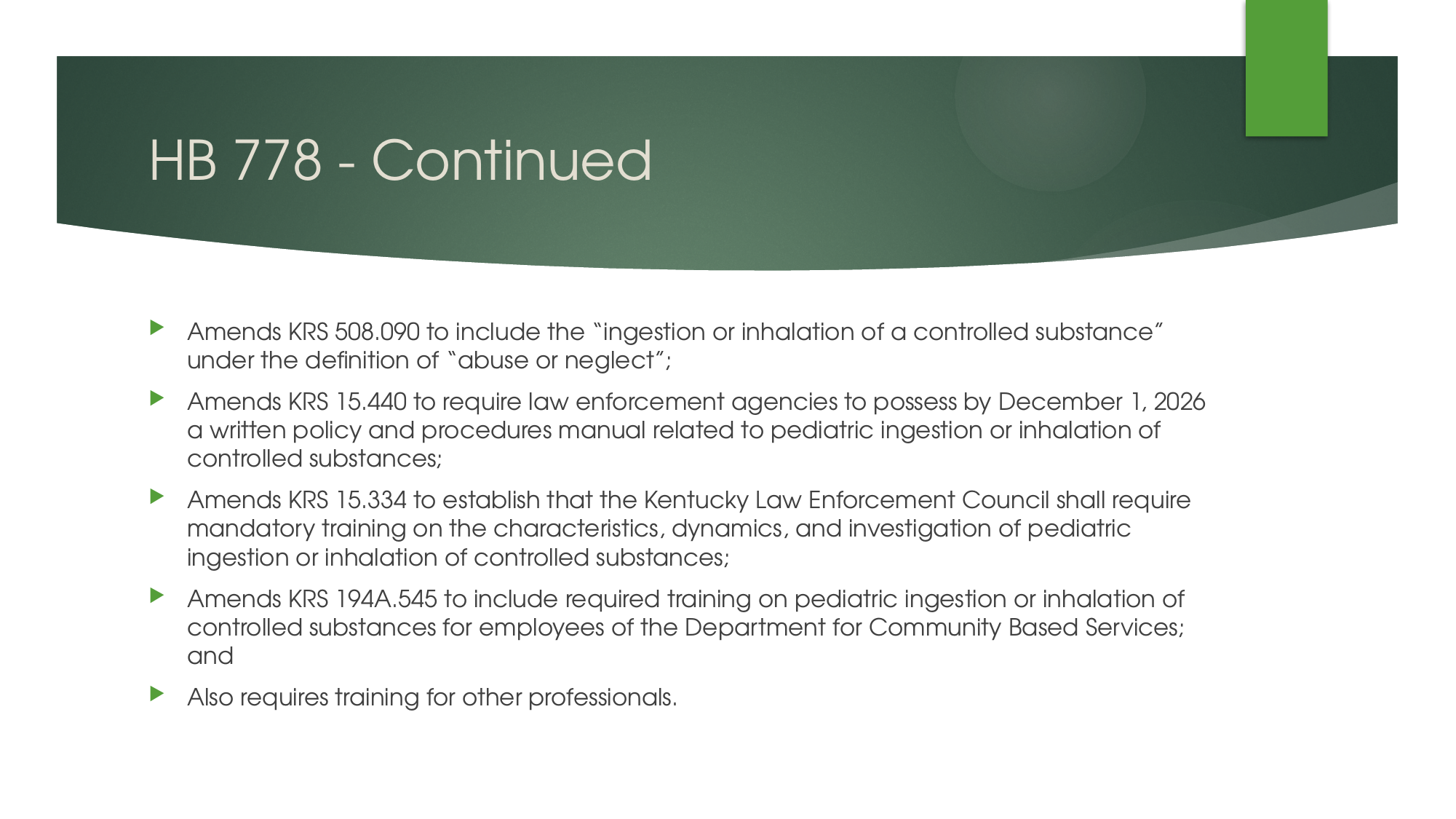

# HB 778 - Continued
Amends KRS 508.090 to include the “ingestion or inhalation of a controlled substance” under the definition of “abuse or neglect”;
Amends KRS 15.440 to require law enforcement agencies to possess by December 1, 2026 a written policy and procedures manual related to pediatric ingestion or inhalation of controlled substances;
Amends KRS 15.334 to establish that the Kentucky Law Enforcement Council shall require mandatory training on the characteristics, dynamics, and investigation of pediatric ingestion or inhalation of controlled substances;
Amends KRS 194A.545 to include required training on pediatric ingestion or inhalation of controlled substances for employees of the Department for Community Based Services; and
Also requires training for other professionals.